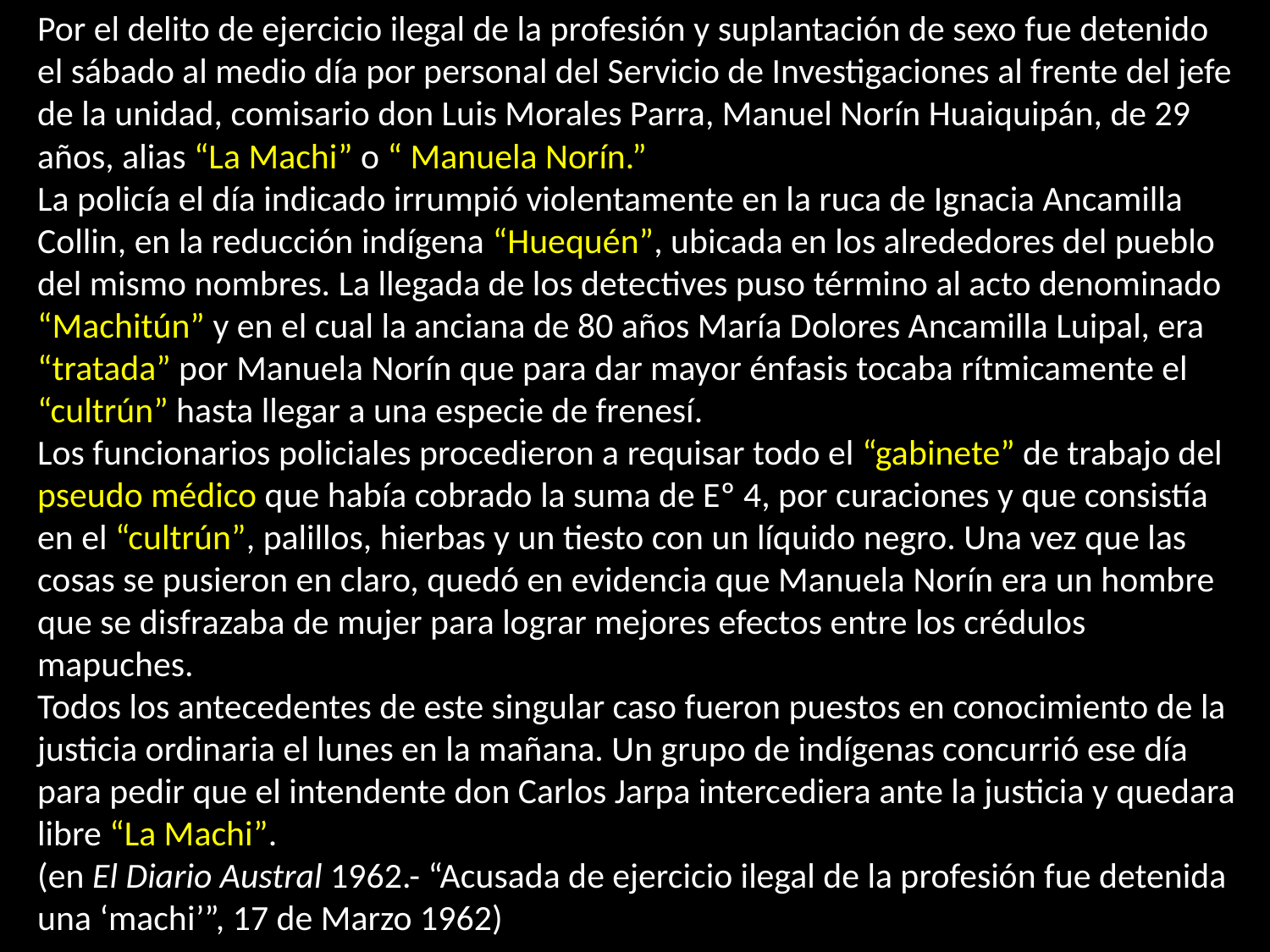

Por el delito de ejercicio ilegal de la profesión y suplantación de sexo fue detenido el sábado al medio día por personal del Servicio de Investigaciones al frente del jefe de la unidad, comisario don Luis Morales Parra, Manuel Norín Huaiquipán, de 29 años, alias “La Machi” o “ Manuela Norín.”
La policía el día indicado irrumpió violentamente en la ruca de Ignacia Ancamilla Collin, en la reducción indígena “Huequén”, ubicada en los alrededores del pueblo del mismo nombres. La llegada de los detectives puso término al acto denominado “Machitún” y en el cual la anciana de 80 años María Dolores Ancamilla Luipal, era “tratada” por Manuela Norín que para dar mayor énfasis tocaba rítmicamente el “cultrún” hasta llegar a una especie de frenesí.
Los funcionarios policiales procedieron a requisar todo el “gabinete” de trabajo del pseudo médico que había cobrado la suma de Eº 4, por curaciones y que consistía en el “cultrún”, palillos, hierbas y un tiesto con un líquido negro. Una vez que las cosas se pusieron en claro, quedó en evidencia que Manuela Norín era un hombre que se disfrazaba de mujer para lograr mejores efectos entre los crédulos mapuches.
Todos los antecedentes de este singular caso fueron puestos en conocimiento de la justicia ordinaria el lunes en la mañana. Un grupo de indígenas concurrió ese día para pedir que el intendente don Carlos Jarpa intercediera ante la justicia y quedara libre “La Machi”.
(en El Diario Austral 1962.- “Acusada de ejercicio ilegal de la profesión fue detenida una ‘machi’”, 17 de Marzo 1962)